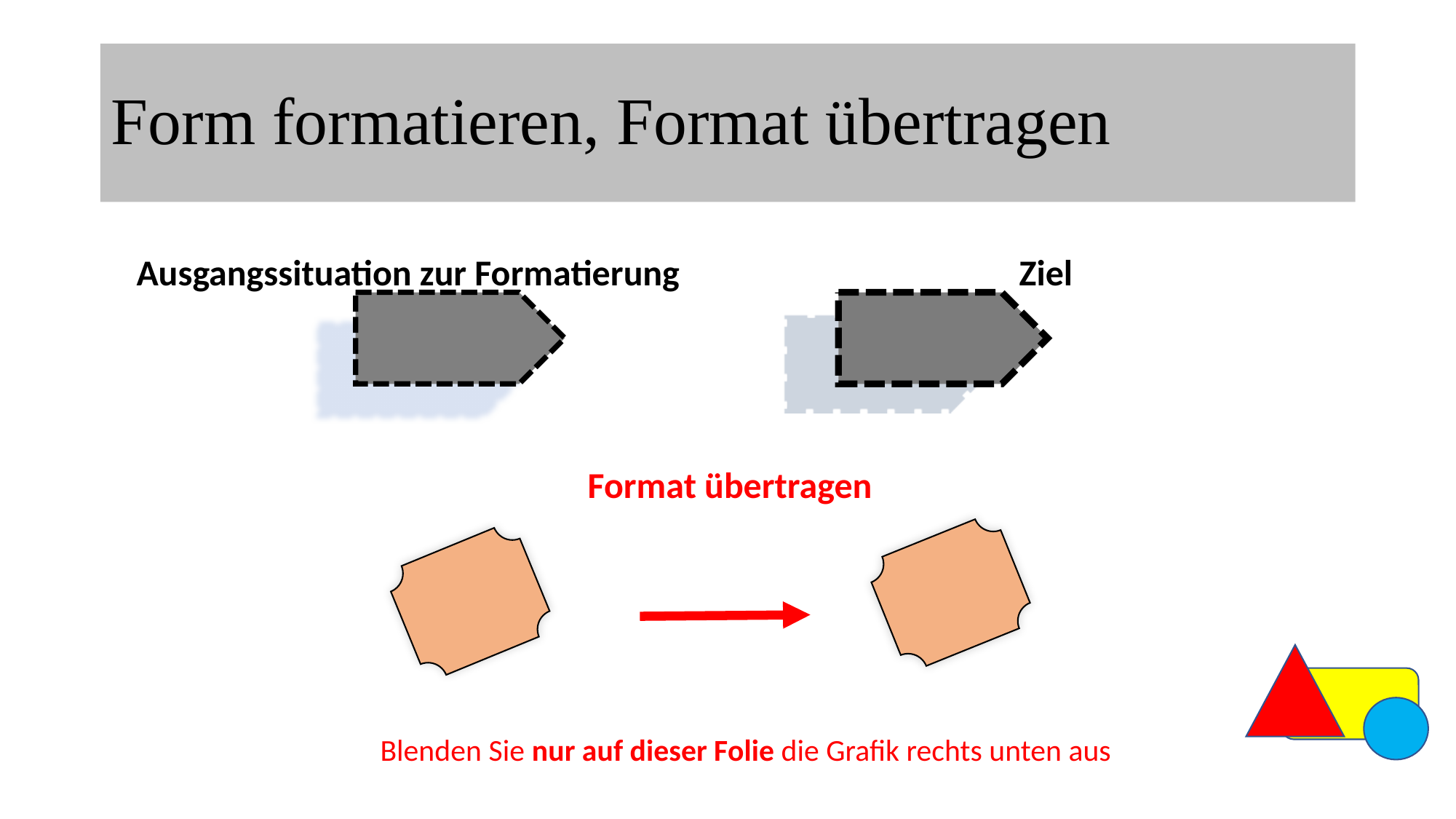

# Form formatieren, Format übertragen
Ausgangssituation zur Formatierung
Ziel

Format übertragen

Blenden Sie nur auf dieser Folie die Grafik rechts unten aus